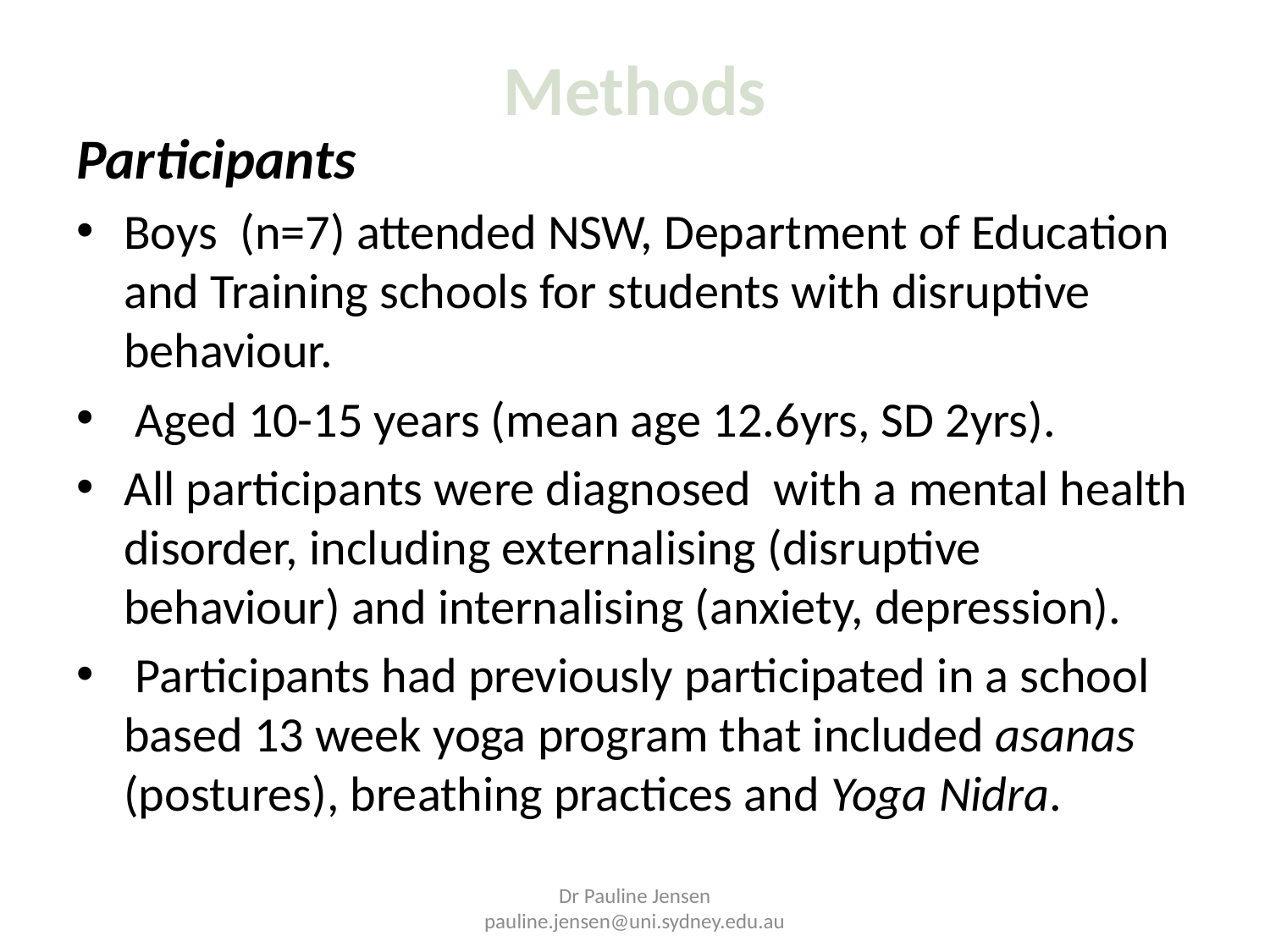

# Methods
Participants
Boys  (n=7) attended NSW, Department of Education and Training schools for students with disruptive behaviour.
 Aged 10-15 years (mean age 12.6yrs, SD 2yrs).
All participants were diagnosed  with a mental health disorder, including externalising (disruptive behaviour) and internalising (anxiety, depression).
 Participants had previously participated in a school based 13 week yoga program that included asanas (postures), breathing practices and Yoga Nidra.

Dr Pauline Jensen pauline.jensen@uni.sydney.edu.au